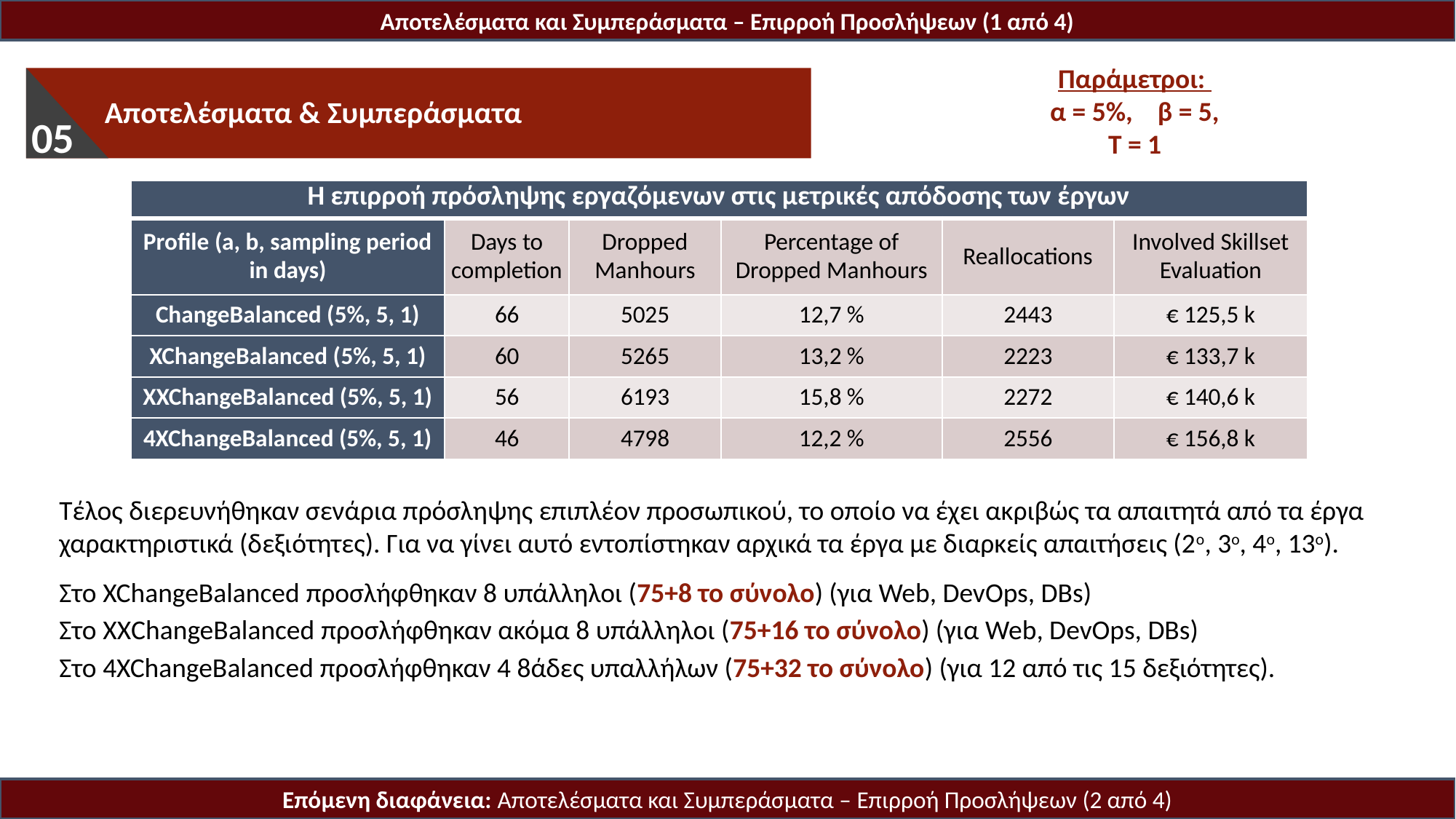

Αποτελέσματα και Συμπεράσματα – Επιρροή Προσλήψεων (1 από 4)
Παράμετροι:
α = 5%,    β = 5,
Τ = 1

 Προτεινόμενη Μοντελοποίηση
01
 Αποτελέσματα & Συμπεράσματα
03
05
| Η επιρροή πρόσληψης εργαζόμενων στις μετρικές απόδοσης των έργων |  |  |  |  |  |
| --- | --- | --- | --- | --- | --- |
| Profile (a, b, sampling period in days) | Days to completion | Dropped Manhours | Percentage of Dropped Manhours | Reallocations | Involved Skillset Evaluation |
| ChangeBalanced (5%, 5, 1) | 66 | 5025 | 12,7 % | 2443 | € 125,5 k |
| XChangeBalanced (5%, 5, 1) | 60 | 5265 | 13,2 % | 2223 | € 133,7 k |
| XXChangeBalanced (5%, 5, 1) | 56 | 6193 | 15,8 % | 2272 | € 140,6 k |
| 4XChangeBalanced (5%, 5, 1) | 46 | 4798 | 12,2 % | 2556 | € 156,8 k |
Τέλος διερευνήθηκαν σενάρια πρόσληψης επιπλέον προσωπικού, το οποίο να έχει ακριβώς τα απαιτητά από τα έργα χαρακτηριστικά (δεξιότητες). Για να γίνει αυτό εντοπίστηκαν αρχικά τα έργα με διαρκείς απαιτήσεις (2ο, 3ο, 4ο, 13ο).

Στο XChangeBalanced προσλήφθηκαν 8 υπάλληλοι (75+8 το σύνολο) (για Web, DevOps, DBs)
Στο XΧChangeBalanced προσλήφθηκαν ακόμα 8 υπάλληλοι (75+16 το σύνολο) (για Web, DevOps, DBs)
Στο 4XChangeBalanced προσλήφθηκαν 4 8άδες υπαλλήλων (75+32 το σύνολο) (για 12 από τις 15 δεξιότητες).
06
Επόμενη διαφάνεια: Αποτελέσματα και Συμπεράσματα – Επιρροή Προσλήψεων (2 από 4)